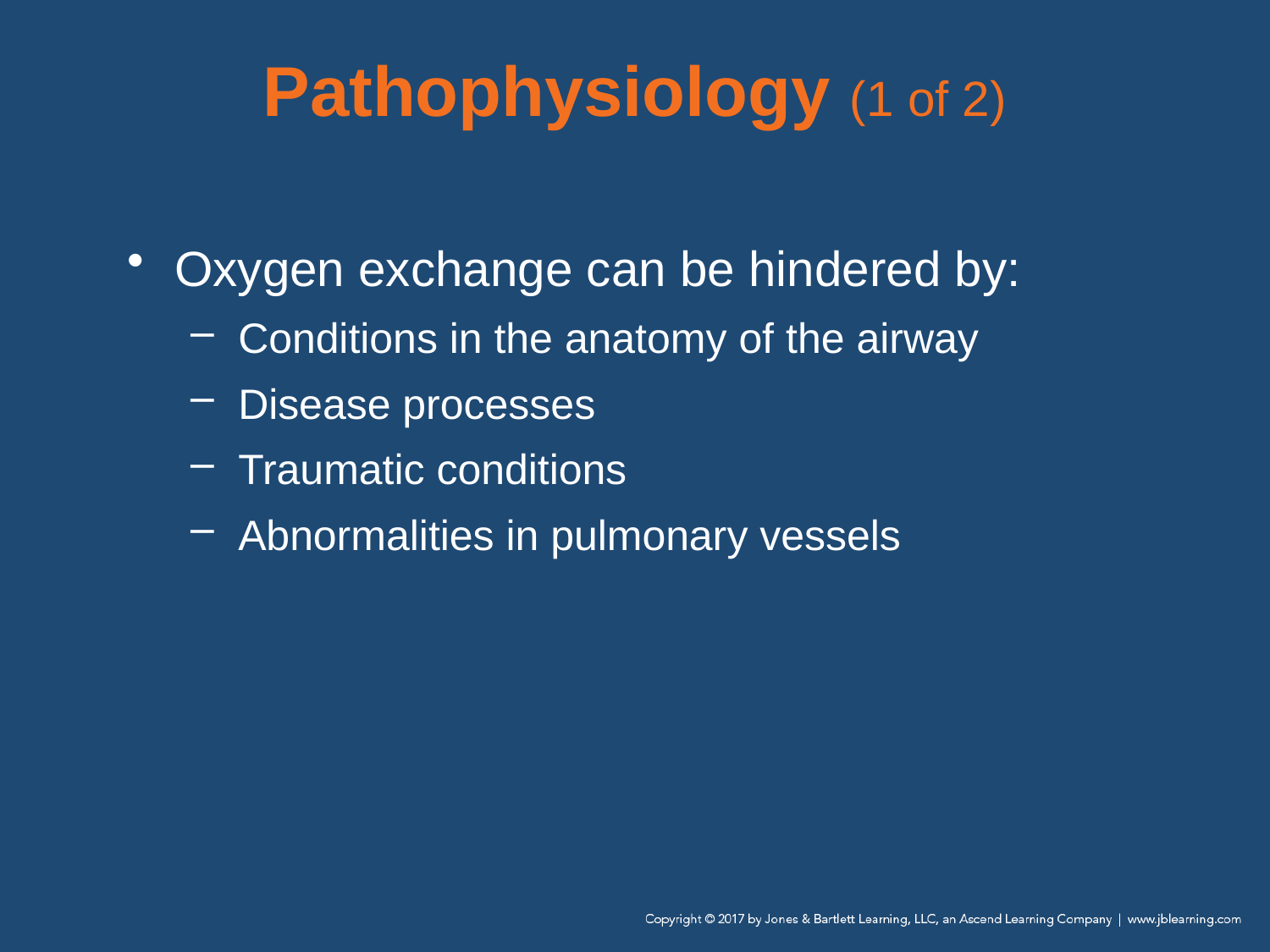

# Pathophysiology (1 of 2)
Oxygen exchange can be hindered by:
Conditions in the anatomy of the airway
Disease processes
Traumatic conditions
Abnormalities in pulmonary vessels